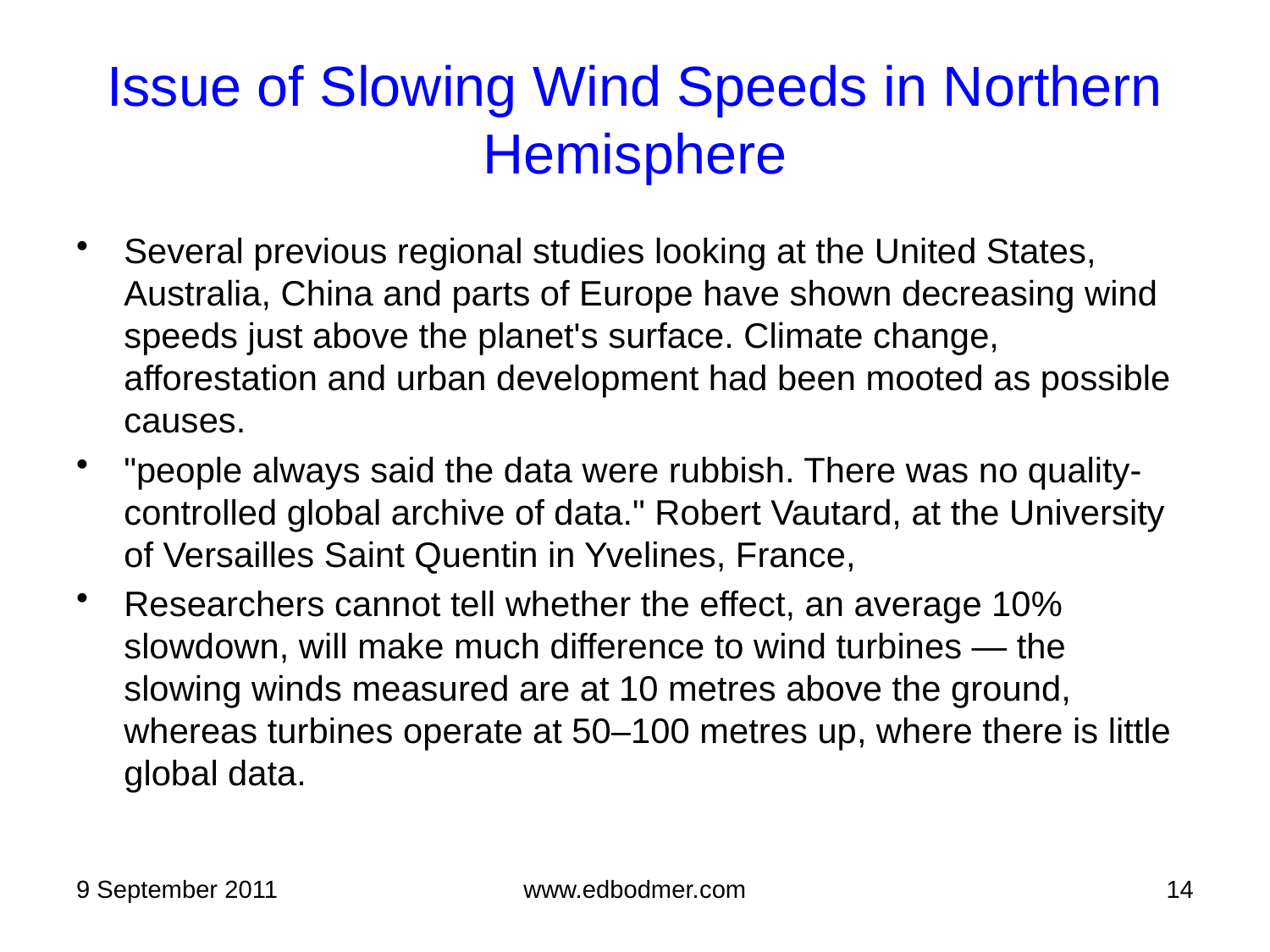

# Issue of Slowing Wind Speeds in Northern Hemisphere
Several previous regional studies looking at the United States, Australia, China and parts of Europe have shown decreasing wind speeds just above the planet's surface. Climate change, afforestation and urban development had been mooted as possible causes.
"people always said the data were rubbish. There was no quality-controlled global archive of data." Robert Vautard, at the University of Versailles Saint Quentin in Yvelines, France,
Researchers cannot tell whether the effect, an average 10% slowdown, will make much difference to wind turbines — the slowing winds measured are at 10 metres above the ground, whereas turbines operate at 50–100 metres up, where there is little global data.
9 September 2011
www.edbodmer.com
14